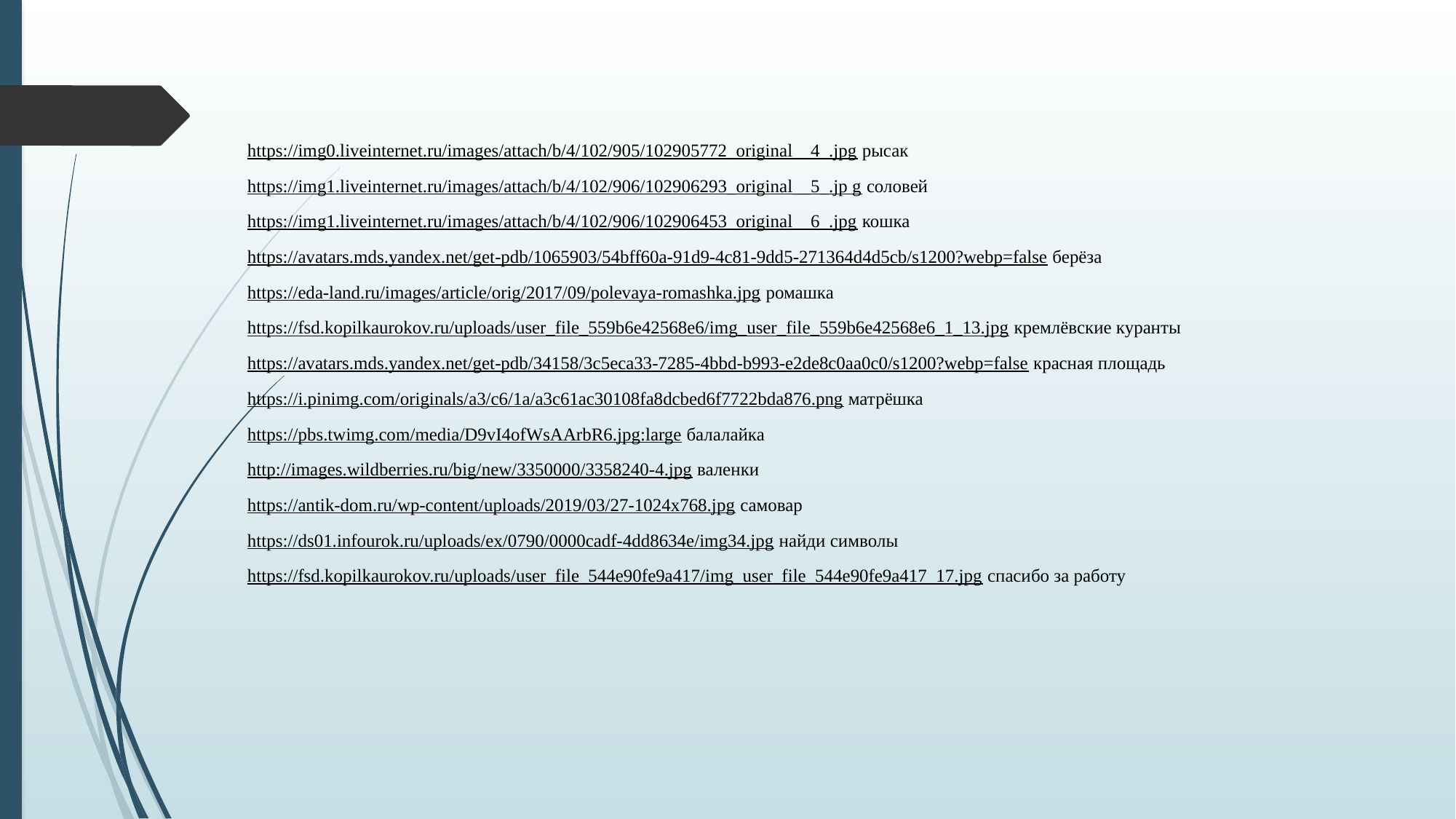

https://img0.liveinternet.ru/images/attach/b/4/102/905/102905772_original__4_.jpg рысак
https://img1.liveinternet.ru/images/attach/b/4/102/906/102906293_original__5_.jp g соловей
https://img1.liveinternet.ru/images/attach/b/4/102/906/102906453_original__6_.jpg кошка
https://avatars.mds.yandex.net/get-pdb/1065903/54bff60a-91d9-4c81-9dd5-271364d4d5cb/s1200?webp=false берёза
https://eda-land.ru/images/article/orig/2017/09/polevaya-romashka.jpg ромашка
https://fsd.kopilkaurokov.ru/uploads/user_file_559b6e42568e6/img_user_file_559b6e42568e6_1_13.jpg кремлёвские куранты
https://avatars.mds.yandex.net/get-pdb/34158/3c5eca33-7285-4bbd-b993-e2de8c0aa0c0/s1200?webp=false красная площадь
https://i.pinimg.com/originals/a3/c6/1a/a3c61ac30108fa8dcbed6f7722bda876.png матрёшка
https://pbs.twimg.com/media/D9vI4ofWsAArbR6.jpg:large балалайка
http://images.wildberries.ru/big/new/3350000/3358240-4.jpg валенки
https://antik-dom.ru/wp-content/uploads/2019/03/27-1024x768.jpg самовар
https://ds01.infourok.ru/uploads/ex/0790/0000cadf-4dd8634e/img34.jpg найди символы
https://fsd.kopilkaurokov.ru/uploads/user_file_544e90fe9a417/img_user_file_544e90fe9a417_17.jpg спасибо за работу